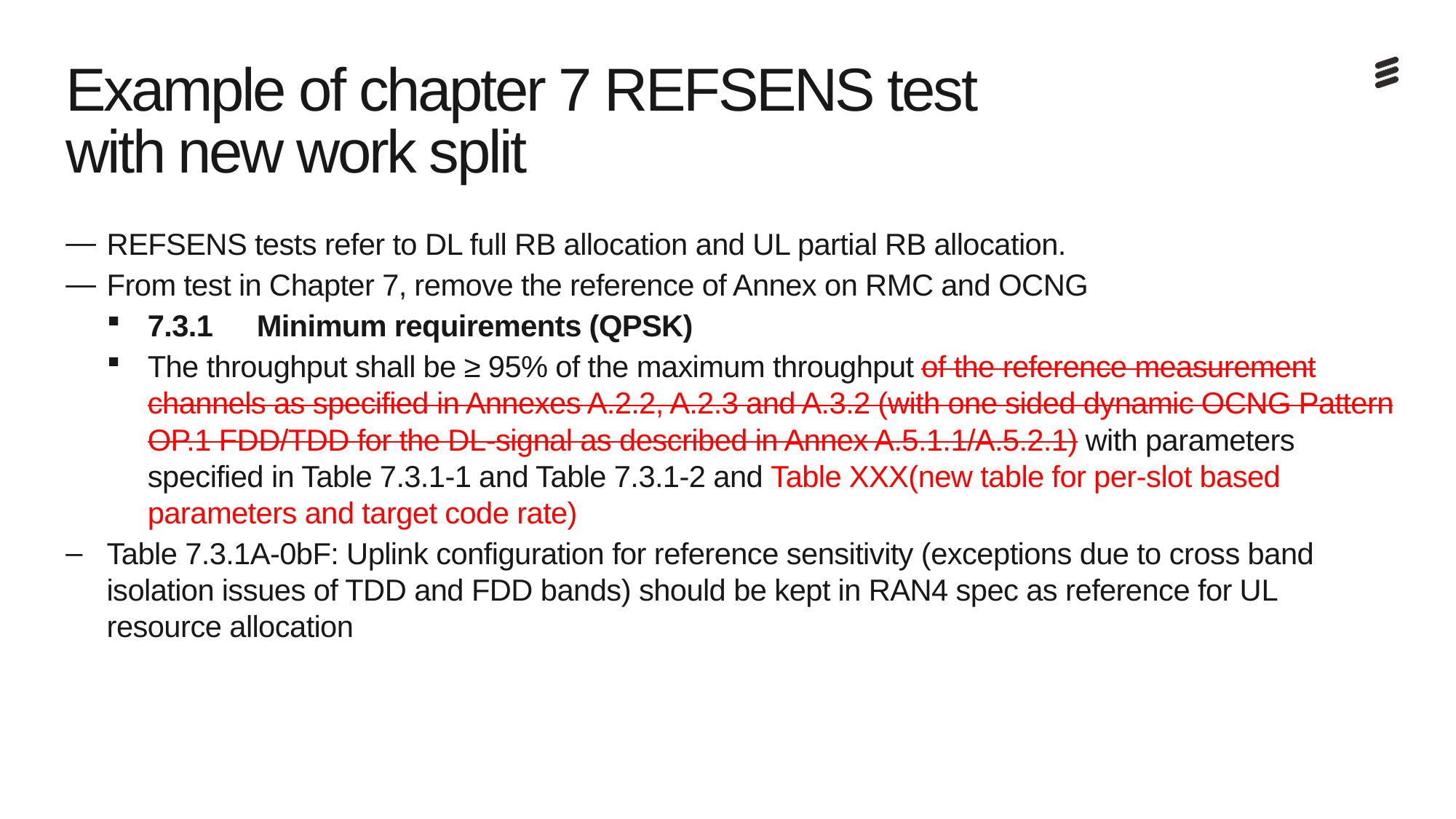

# Example of chapter 7 REFSENS test with new work split
REFSENS tests refer to DL full RB allocation and UL partial RB allocation.
From test in Chapter 7, remove the reference of Annex on RMC and OCNG
7.3.1	Minimum requirements (QPSK)
The throughput shall be ≥ 95% of the maximum throughput of the reference measurement channels as specified in Annexes A.2.2, A.2.3 and A.3.2 (with one sided dynamic OCNG Pattern OP.1 FDD/TDD for the DL-signal as described in Annex A.5.1.1/A.5.2.1) with parameters specified in Table 7.3.1-1 and Table 7.3.1-2 and Table XXX(new table for per-slot based parameters and target code rate)
Table 7.3.1A-0bF: Uplink configuration for reference sensitivity (exceptions due to cross band isolation issues of TDD and FDD bands) should be kept in RAN4 spec as reference for UL resource allocation